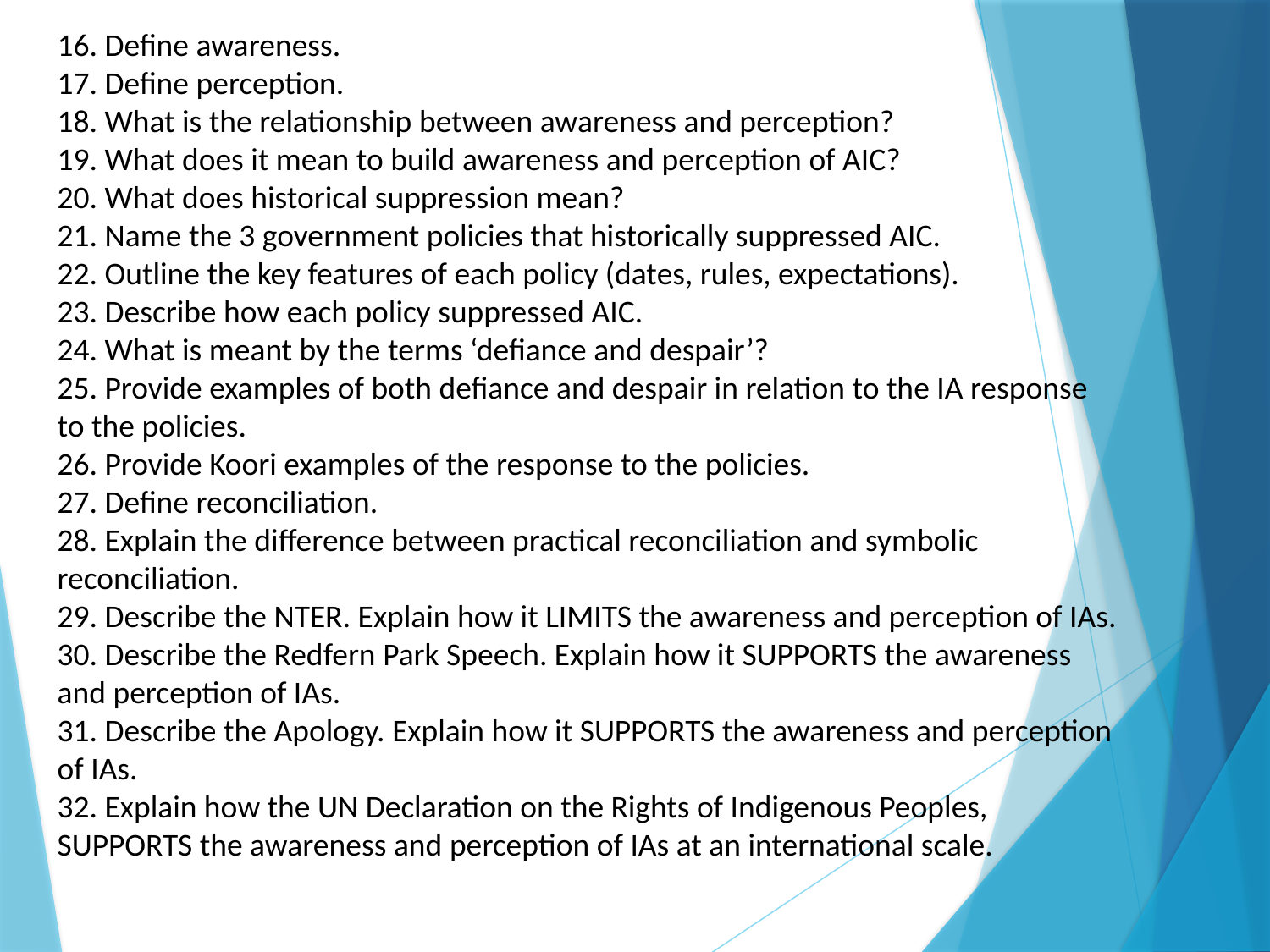

16. Define awareness.
17. Define perception.
18. What is the relationship between awareness and perception?
19. What does it mean to build awareness and perception of AIC?
20. What does historical suppression mean?
21. Name the 3 government policies that historically suppressed AIC.
22. Outline the key features of each policy (dates, rules, expectations).
23. Describe how each policy suppressed AIC.
24. What is meant by the terms ‘defiance and despair’?
25. Provide examples of both defiance and despair in relation to the IA response to the policies.
26. Provide Koori examples of the response to the policies.
27. Define reconciliation.
28. Explain the difference between practical reconciliation and symbolic reconciliation.
29. Describe the NTER. Explain how it LIMITS the awareness and perception of IAs.
30. Describe the Redfern Park Speech. Explain how it SUPPORTS the awareness and perception of IAs.
31. Describe the Apology. Explain how it SUPPORTS the awareness and perception of IAs.
32. Explain how the UN Declaration on the Rights of Indigenous Peoples, SUPPORTS the awareness and perception of IAs at an international scale.